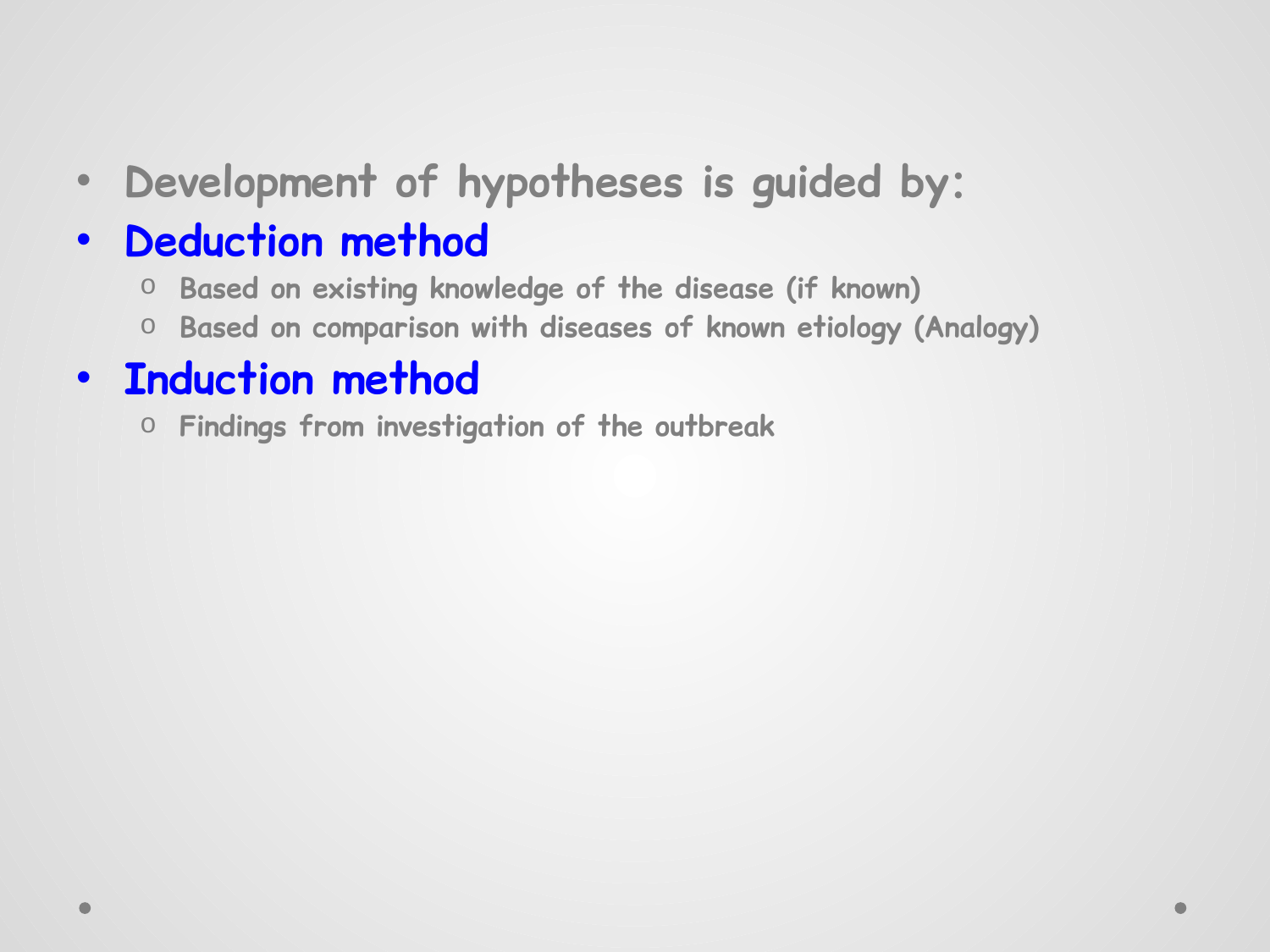

Development of hypotheses is guided by:
Deduction method
Based on existing knowledge of the disease (if known)
Based on comparison with diseases of known etiology (Analogy)
Induction method
Findings from investigation of the outbreak